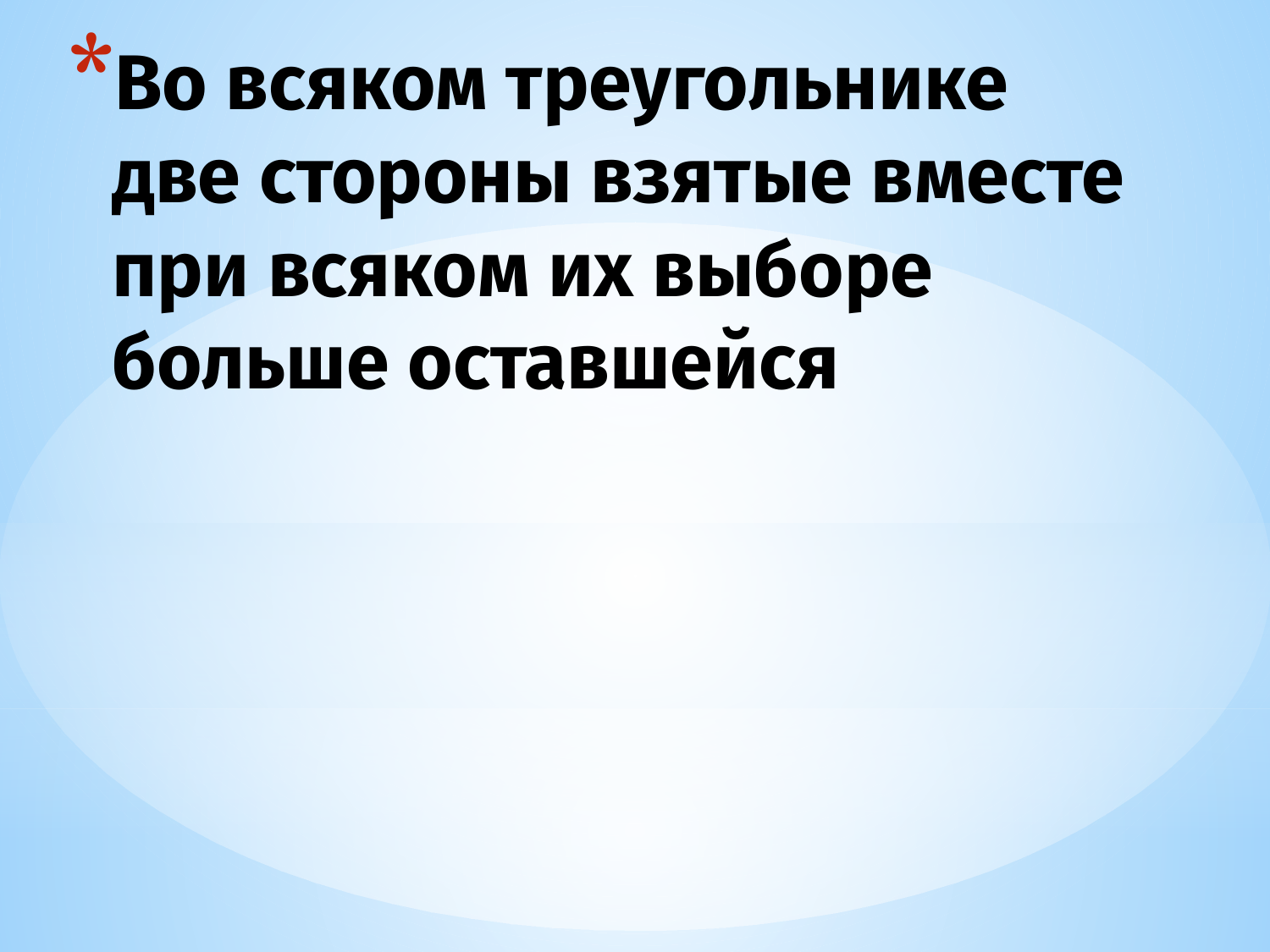

# Во всяком треугольнике две стороны взятые вместе при всяком их выборе больше оставшейся